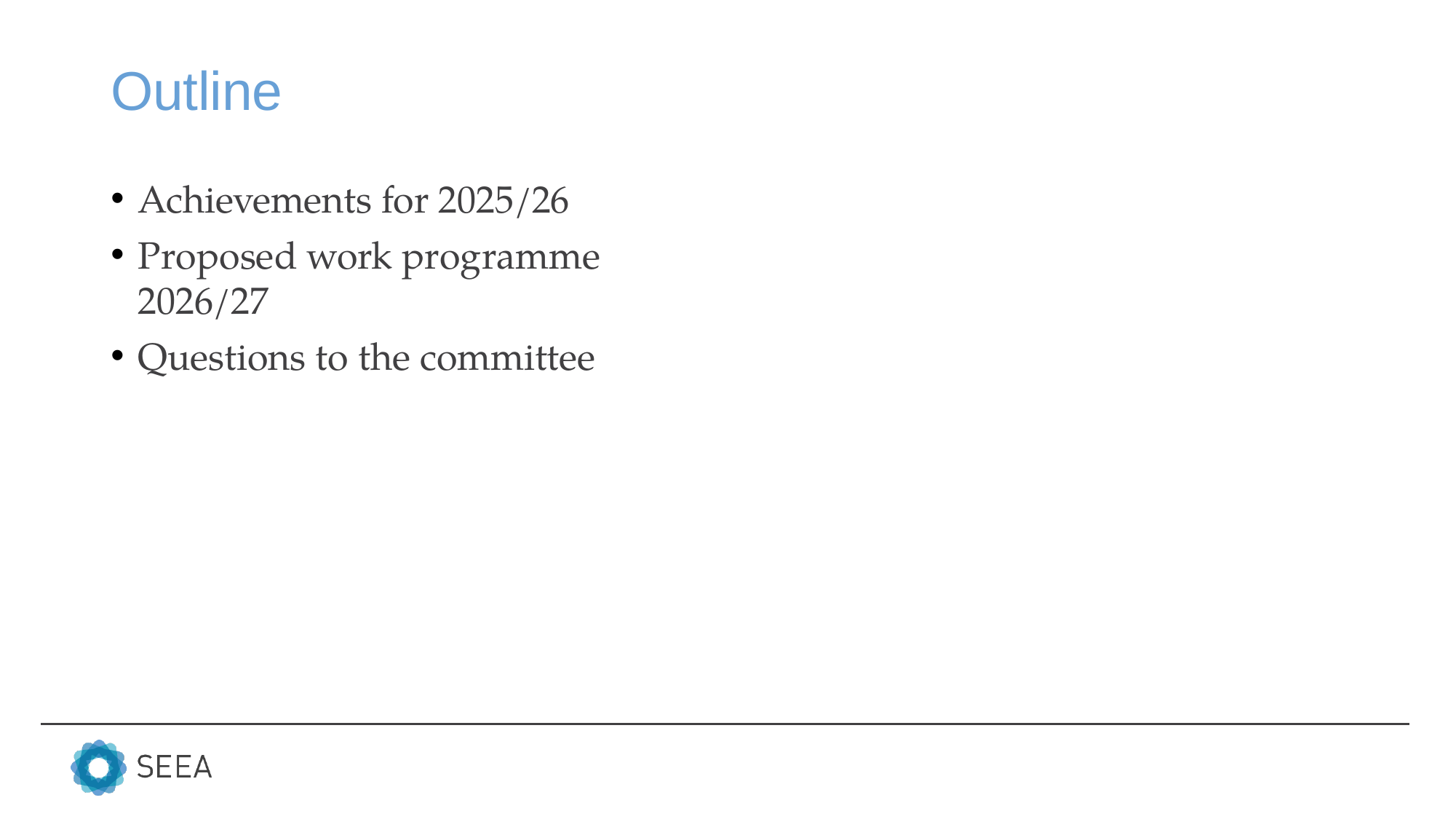

# Outline
Achievements for 2025/26
Proposed work programme 2026/27
Questions to the committee